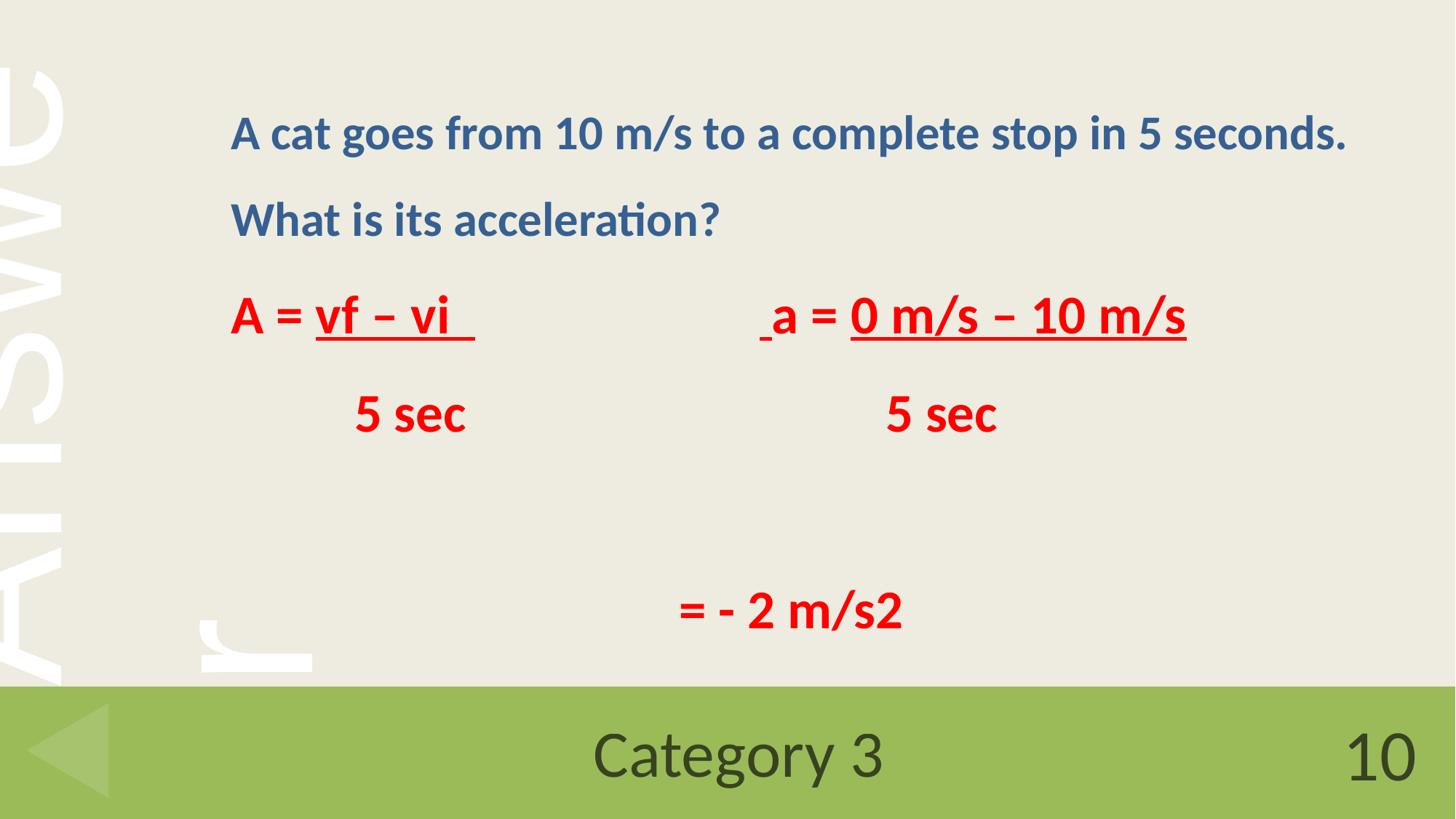

A cat goes from 10 m/s to a complete stop in 5 seconds. What is its acceleration?
A = vf – vi                          a = 0 m/s – 10 m/s
          5 sec				5 sec

= - 2 m/s2
# Category 3
10